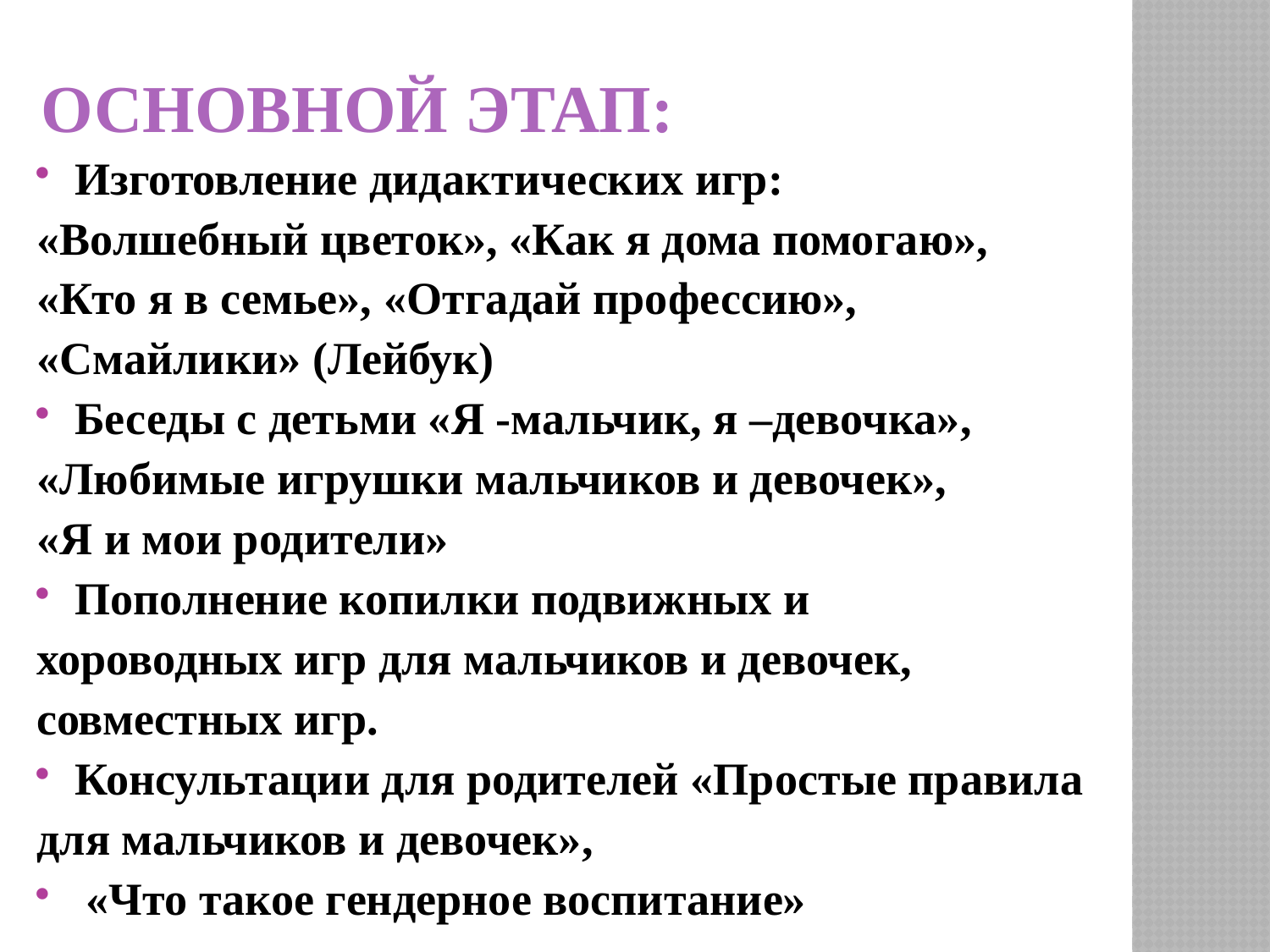

# Основной этап:
Изготовление дидактических игр:
«Волшебный цветок», «Как я дома помогаю»,
«Кто я в семье», «Отгадай профессию»,
«Смайлики» (Лейбук)
Беседы с детьми «Я -мальчик, я –девочка»,
«Любимые игрушки мальчиков и девочек»,
«Я и мои родители»
Пополнение копилки подвижных и
хороводных игр для мальчиков и девочек,
совместных игр.
Консультации для родителей «Простые правила
для мальчиков и девочек»,
 «Что такое гендерное воспитание»